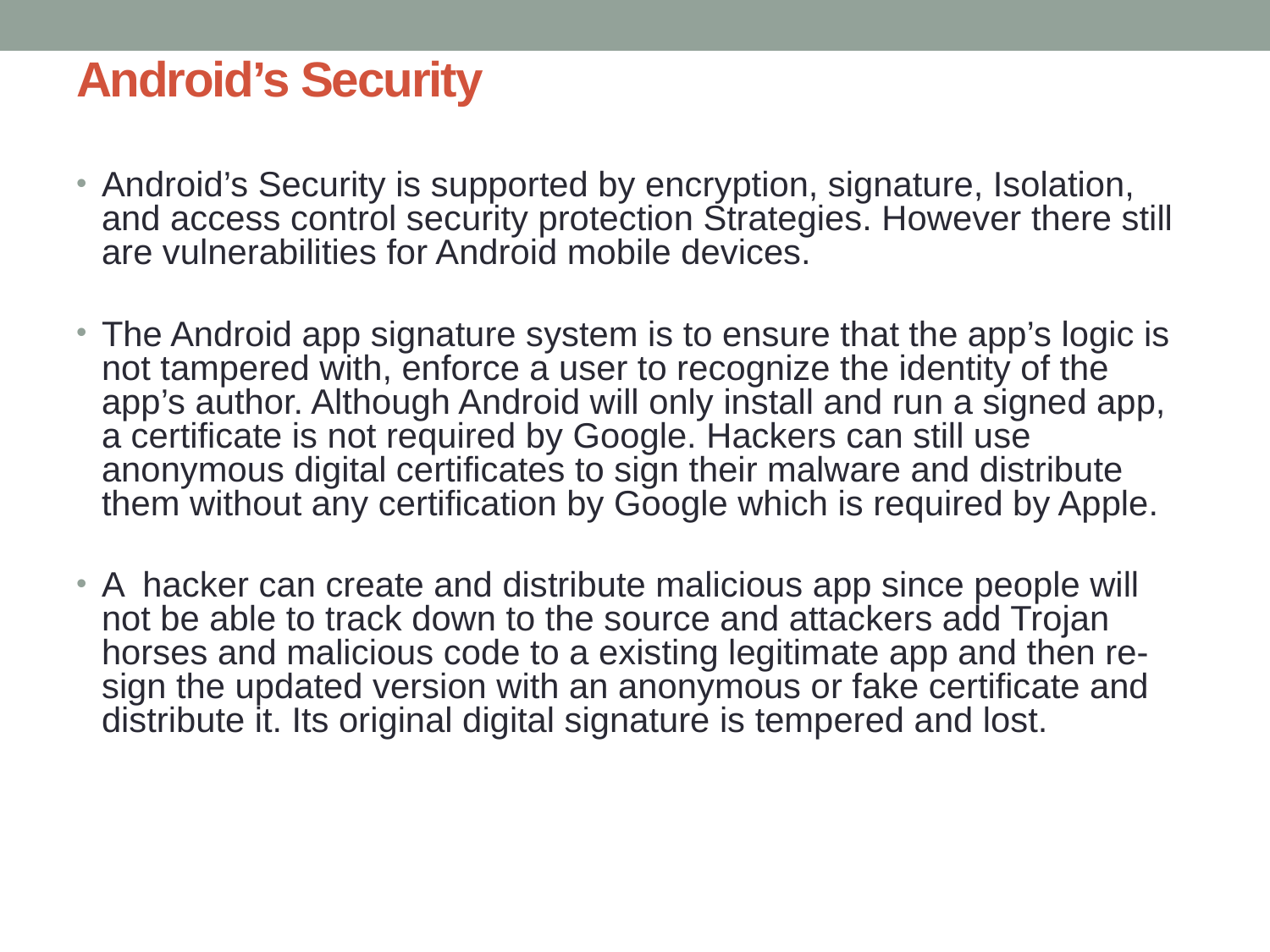

# Android’s Security

Android’s Security is supported by encryption, signature, Isolation, and access control security protection Strategies. However there still are vulnerabilities for Android mobile devices.

The Android app signature system is to ensure that the app’s logic is not tampered with, enforce a user to recognize the identity of the app’s author. Although Android will only install and run a signed app, a certificate is not required by Google. Hackers can still use anonymous digital certificates to sign their malware and distribute them without any certification by Google which is required by Apple.

A  hacker can create and distribute malicious app since people will not be able to track down to the source and attackers add Trojan horses and malicious code to a existing legitimate app and then re-sign the updated version with an anonymous or fake certificate and distribute it. Its original digital signature is tempered and lost.